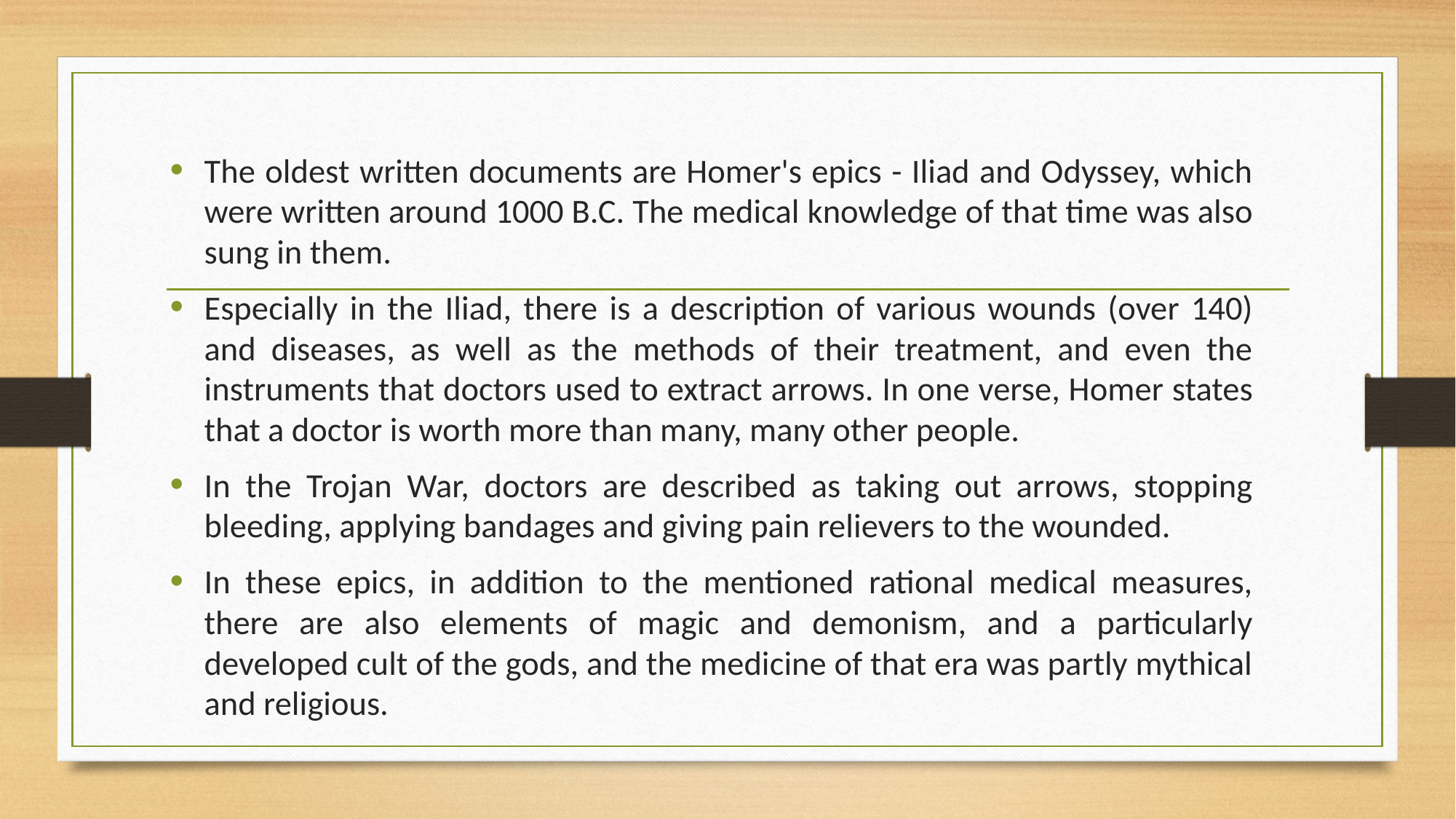

The oldest written documents are Homer's epics - Iliad and Odyssey, which were written around 1000 B.C. The medical knowledge of that time was also sung in them.
Especially in the Iliad, there is a description of various wounds (over 140) and diseases, as well as the methods of their treatment, and even the instruments that doctors used to extract arrows. In one verse, Homer states that a doctor is worth more than many, many other people.
In the Trojan War, doctors are described as taking out arrows, stopping bleeding, applying bandages and giving pain relievers to the wounded.
In these epics, in addition to the mentioned rational medical measures, there are also elements of magic and demonism, and a particularly developed cult of the gods, and the medicine of that era was partly mythical and religious.